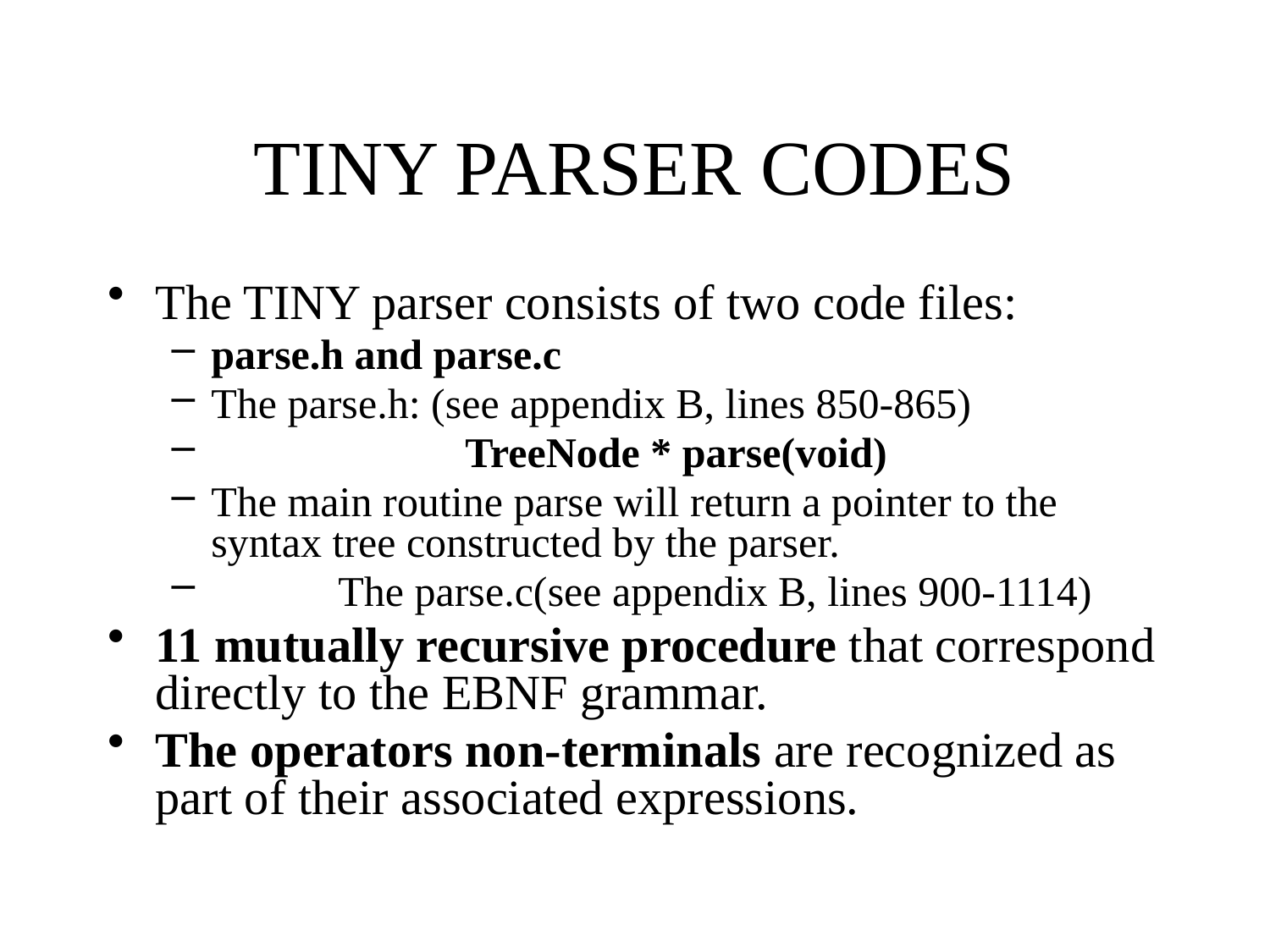

# TINY PARSER CODES
The TINY parser consists of two code files:
parse.h and parse.c
The parse.h: (see appendix B, lines 850-865)
		TreeNode * parse(void)
The main routine parse will return a pointer to the syntax tree constructed by the parser.
	The parse.c(see appendix B, lines 900-1114)
11 mutually recursive procedure that correspond directly to the EBNF grammar.
The operators non-terminals are recognized as part of their associated expressions.